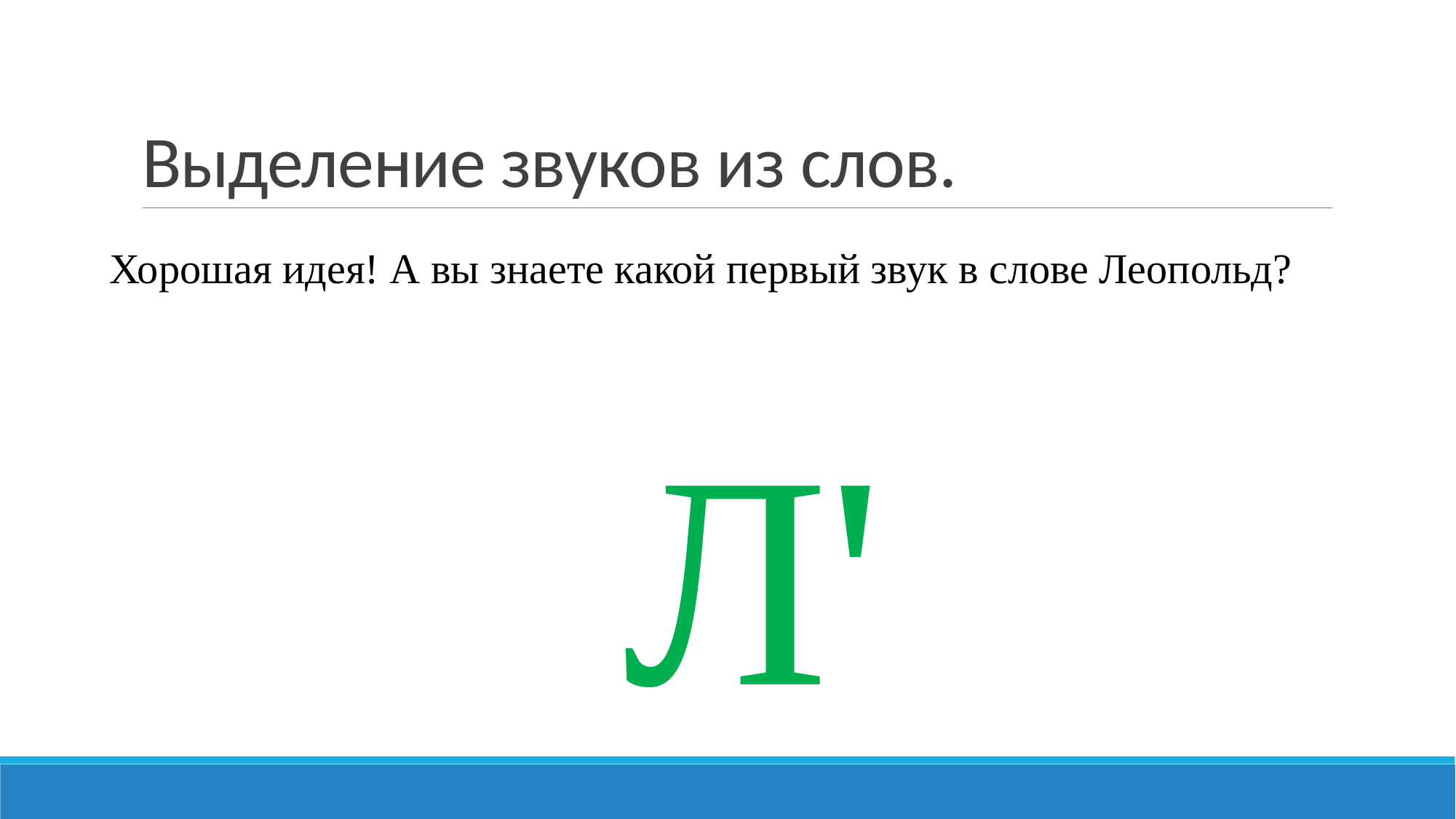

# Выделение звуков из слов.
Хорошая идея! А вы знаете какой первый звук в слове Леопольд?
 Л'